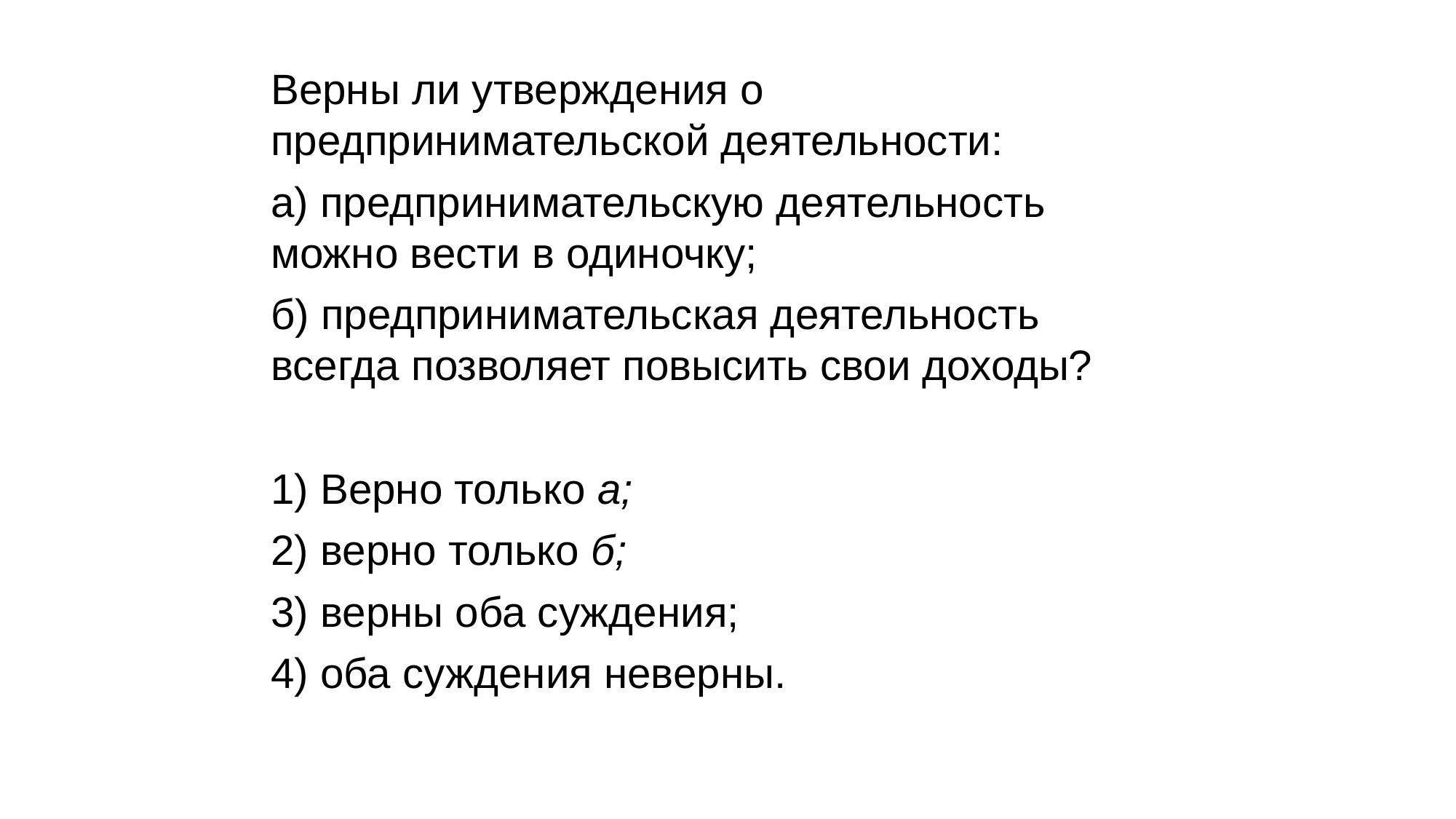

Верны ли утверждения о предпринимательской деятельности:
а) предпринимательскую деятельность можно вести в одиночку;
б) предпринимательская деятельность всегда позволяет повысить свои доходы?

1) Верно только а;
2) верно только б;
3) верны оба суждения;
4) оба суждения неверны.